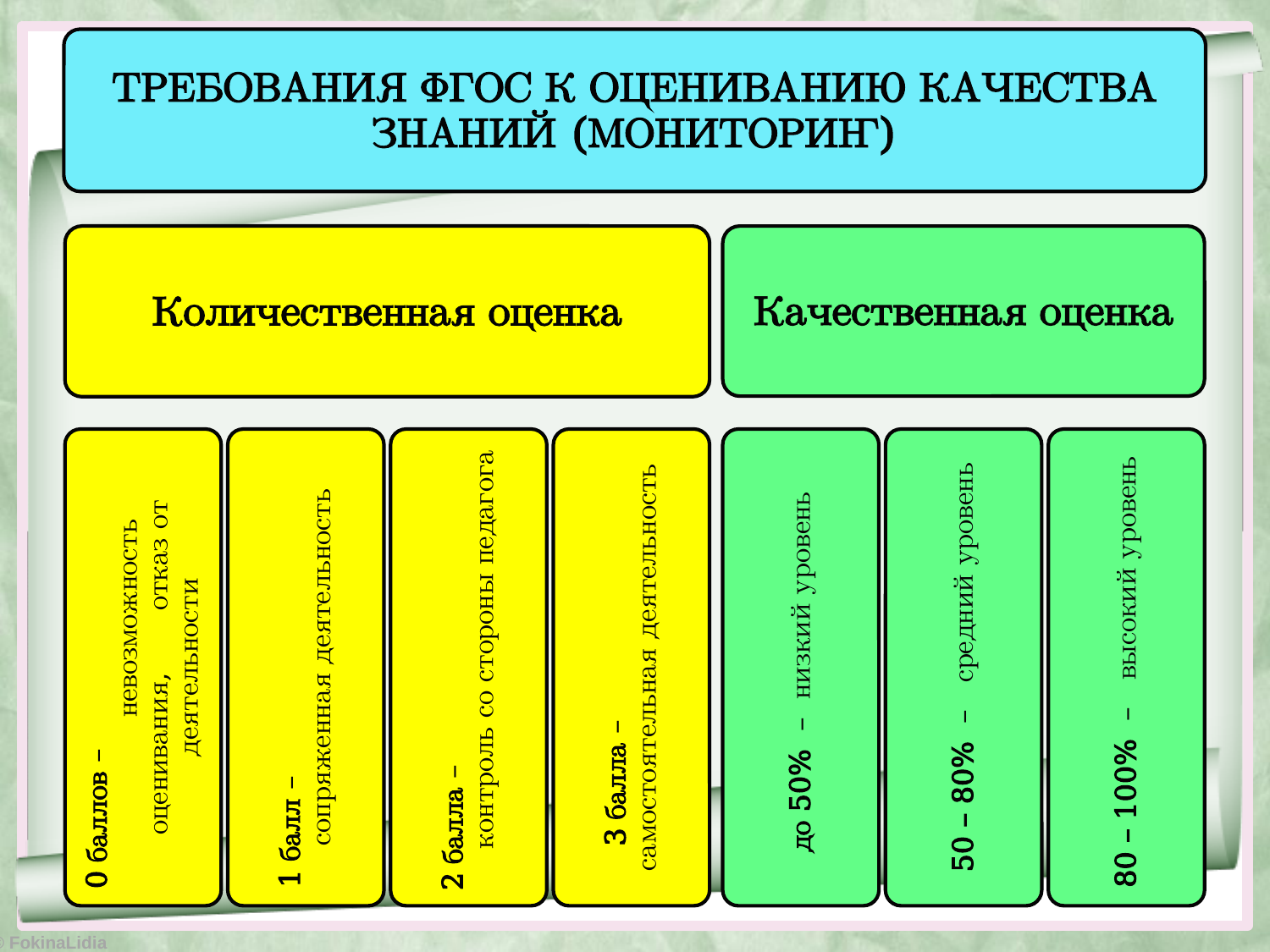

ТРЕБОВАНИЯ ФГОС К ОЦЕНИВАНИЮ КАЧЕСТВА ЗНАНИЙ (МОНИТОРИНГ)
Количественная оценка
0 баллов –                                              невозможность оценивания,       отказ от деятельности
1 балл –                                      сопряженная деятельность
2 балла –                                         контроль со стороны педагога
3 балла –                           самостоятельная деятельность
Качественная оценка
до 50%  –  низкий уровень
50 – 80%  –   средний уровень
80 – 100%  –   высокий уровень